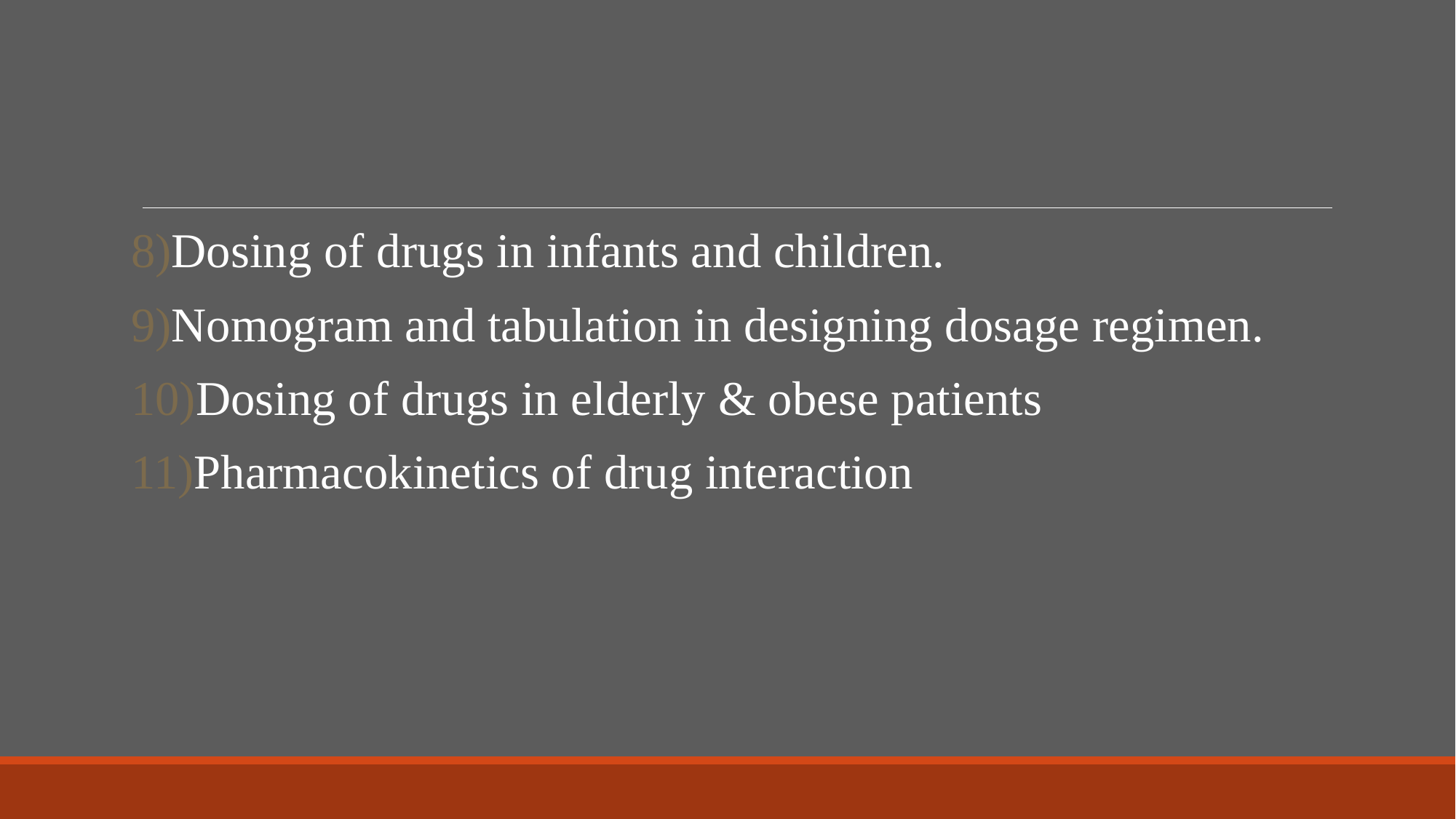

#
8)Dosing of drugs in infants and children.
9)Nomogram and tabulation in designing dosage regimen.
10)Dosing of drugs in elderly & obese patients
11)Pharmacokinetics of drug interaction